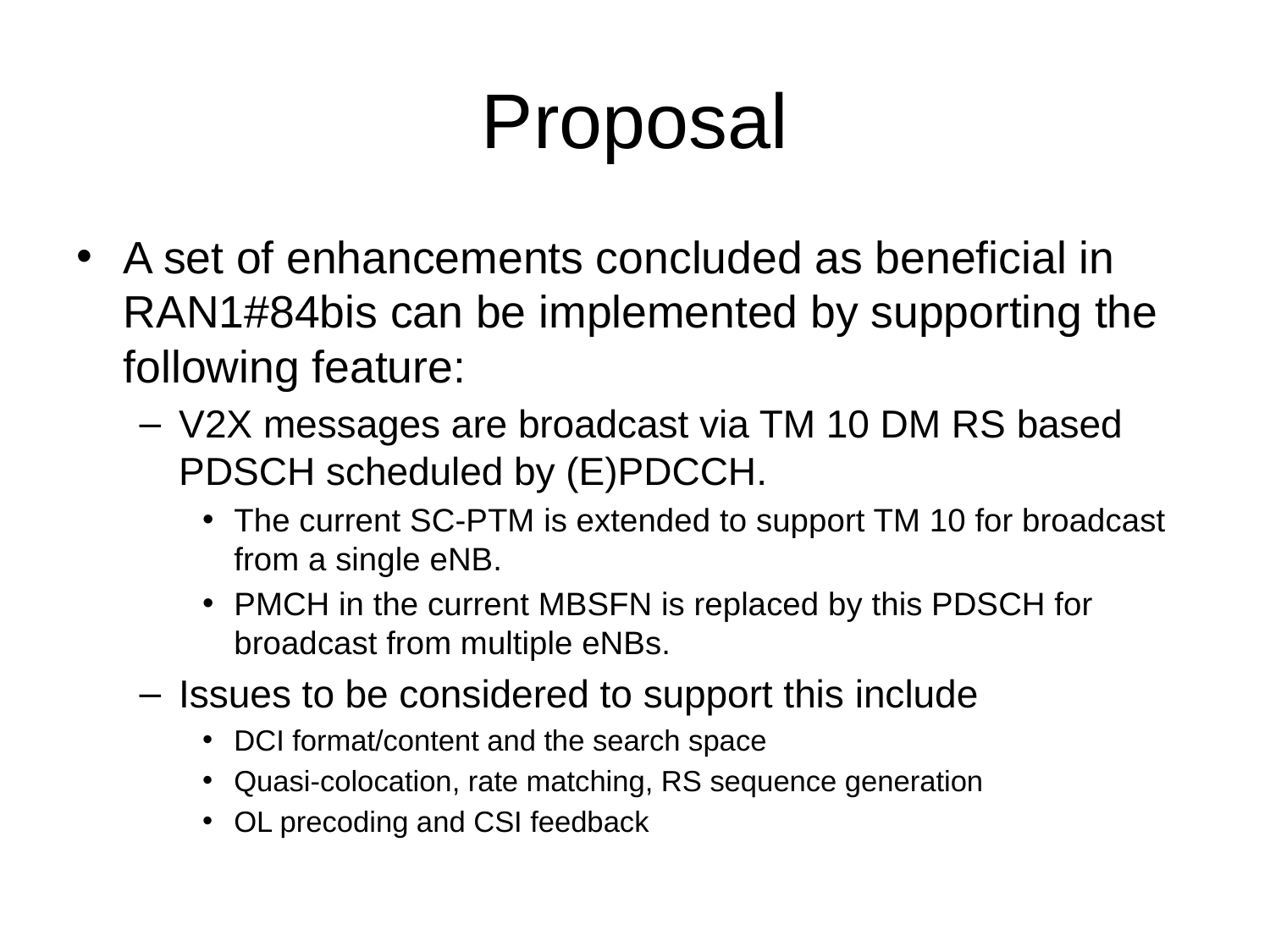

# Proposal
A set of enhancements concluded as beneficial in RAN1#84bis can be implemented by supporting the following feature:
V2X messages are broadcast via TM 10 DM RS based PDSCH scheduled by (E)PDCCH.
The current SC-PTM is extended to support TM 10 for broadcast from a single eNB.
PMCH in the current MBSFN is replaced by this PDSCH for broadcast from multiple eNBs.
Issues to be considered to support this include
DCI format/content and the search space
Quasi-colocation, rate matching, RS sequence generation
OL precoding and CSI feedback